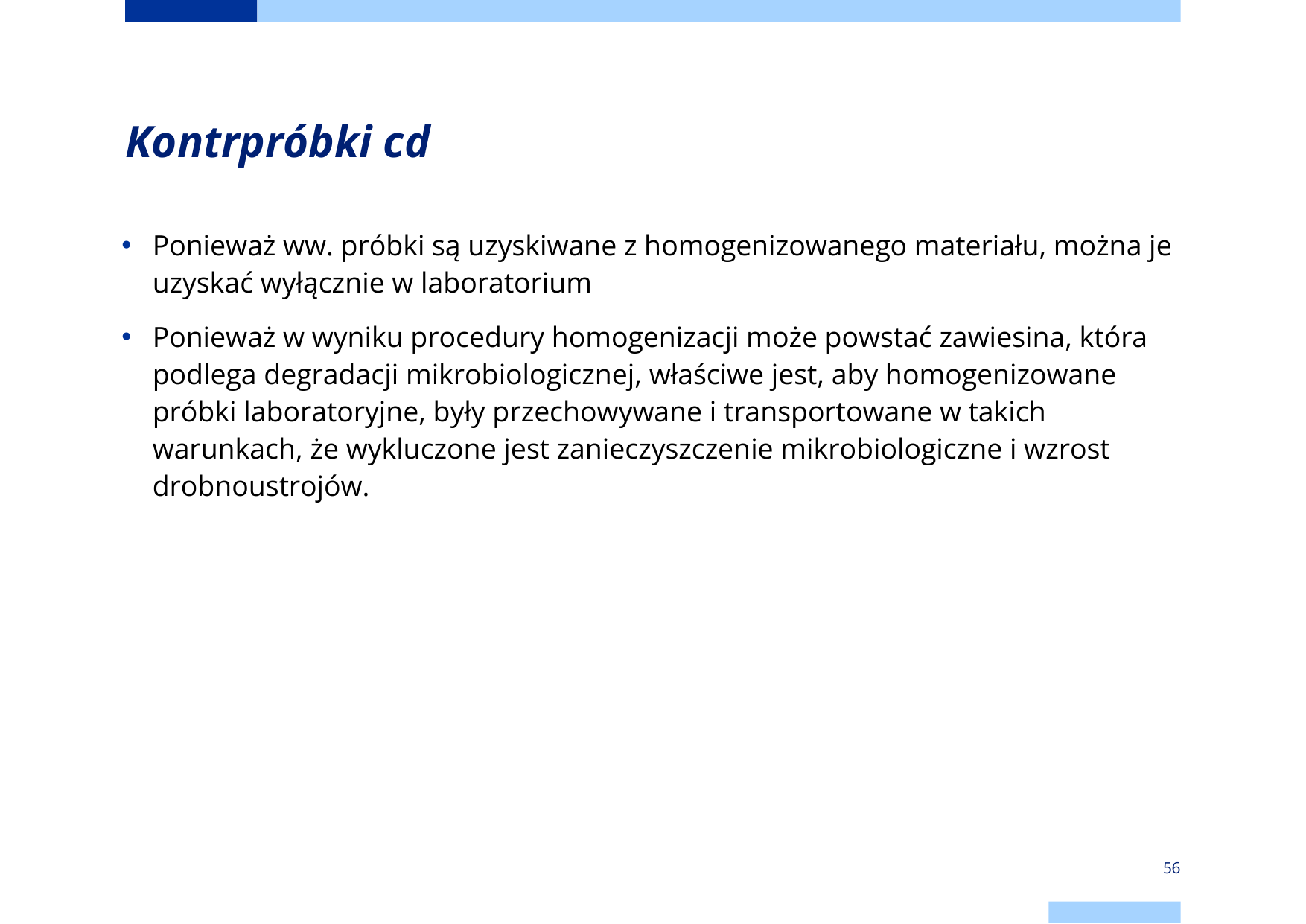

# Kontrpróbki cd
Ponieważ ww. próbki są uzyskiwane z homogenizowanego materiału, można je uzyskać wyłącznie w laboratorium
Ponieważ w wyniku procedury homogenizacji może powstać zawiesina, która podlega degradacji mikrobiologicznej, właściwe jest, aby homogenizowane próbki laboratoryjne, były przechowywane i transportowane w takich warunkach, że wykluczone jest zanieczyszczenie mikrobiologiczne i wzrost drobnoustrojów.
56